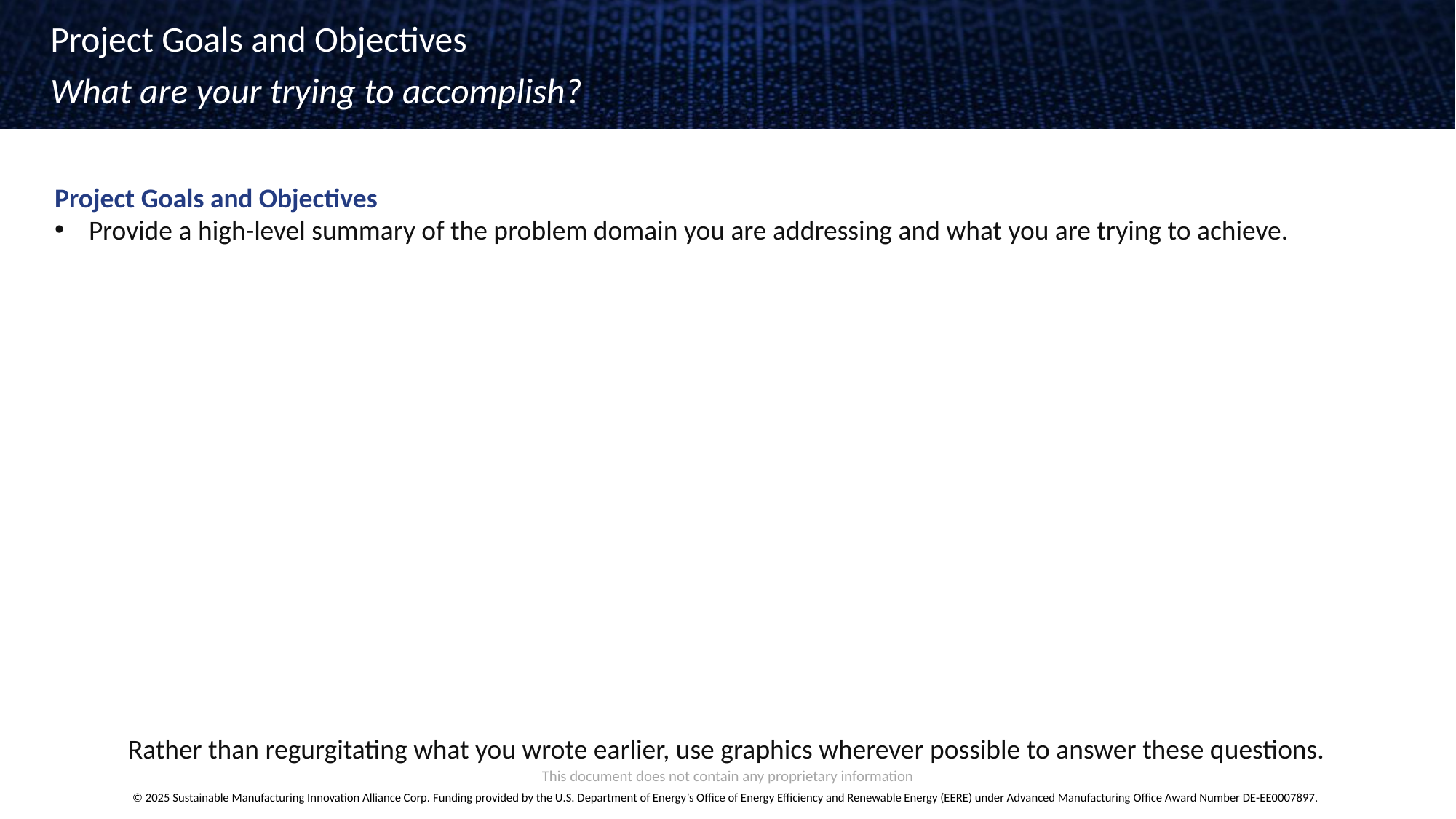

Project Goals and Objectives
What are your trying to accomplish?
Project Goals and Objectives
Provide a high-level summary of the problem domain you are addressing and what you are trying to achieve.
Rather than regurgitating what you wrote earlier, use graphics wherever possible to answer these questions.